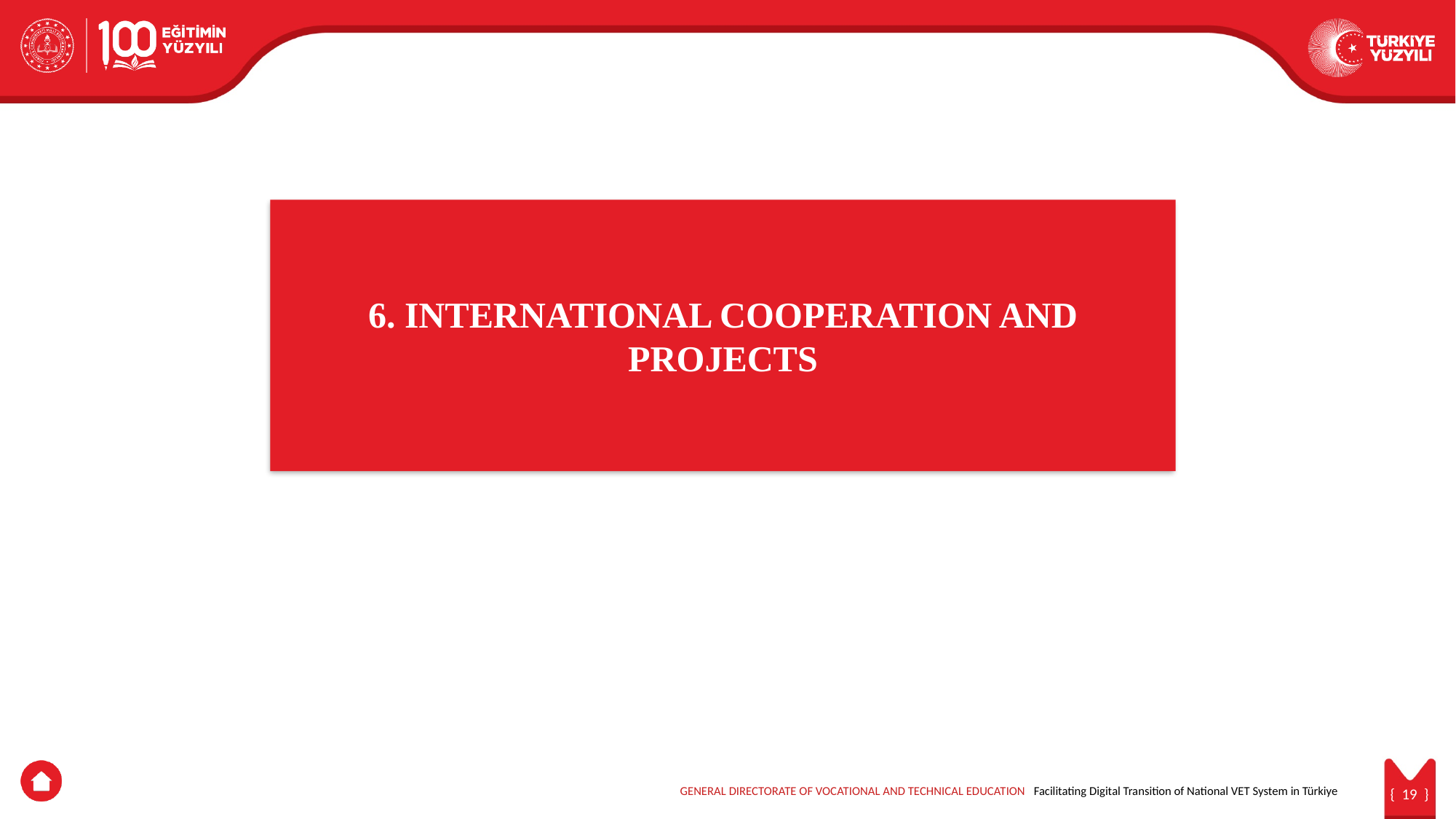

6. INTERNATIONAL COOPERATION AND PROJECTS
GENERAL DIRECTORATE OF VOCATIONAL AND TECHNICAL EDUCATION   Facilitating Digital Transition of National VET System in Türkiye